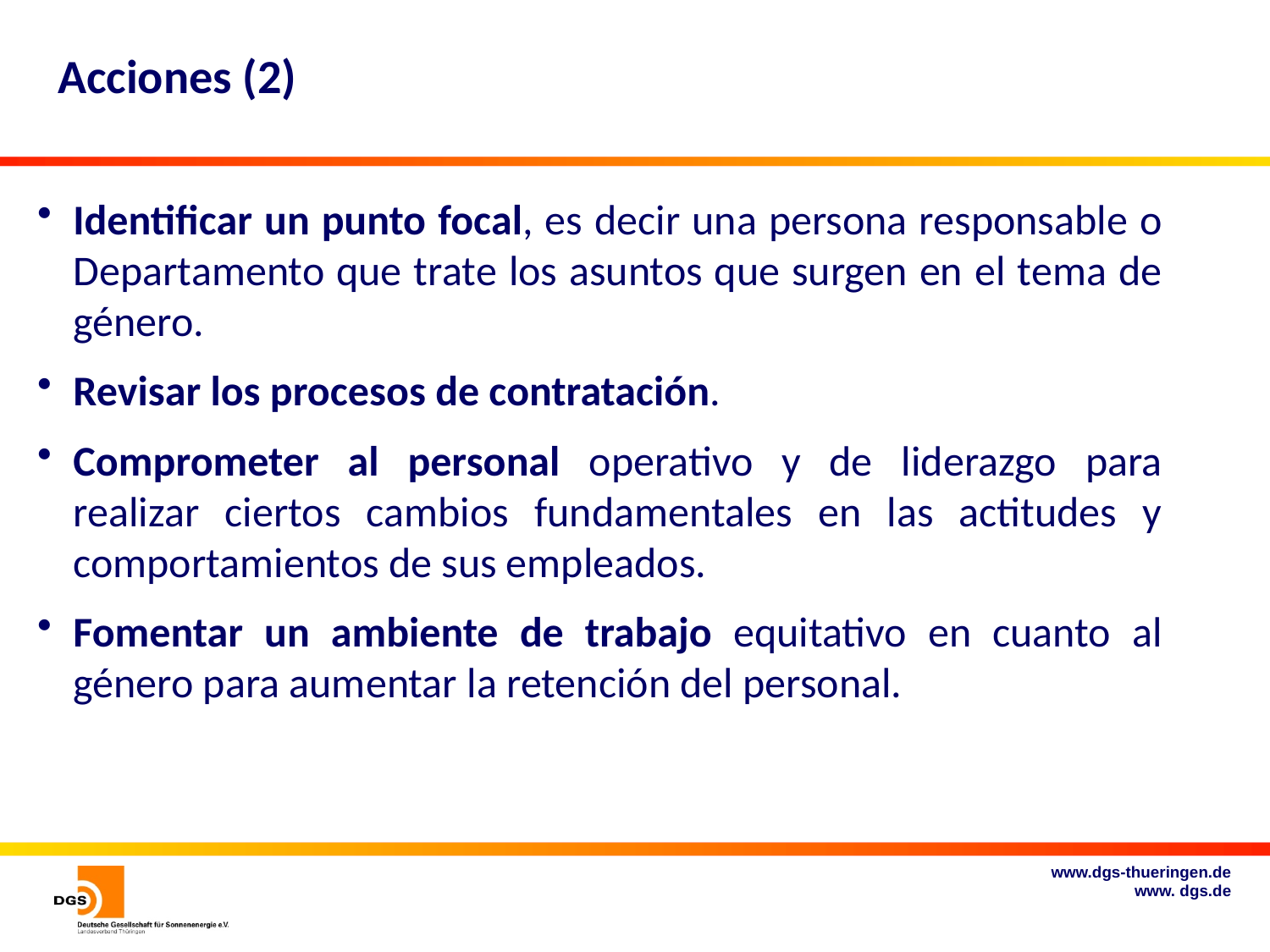

# Acciones (2)
Identificar un punto focal, es decir una persona responsable o Departamento que trate los asuntos que surgen en el tema de género.
Revisar los procesos de contratación.
Comprometer al personal operativo y de liderazgo para realizar ciertos cambios fundamentales en las actitudes y comportamientos de sus empleados.
Fomentar un ambiente de trabajo equitativo en cuanto al género para aumentar la retención del personal.